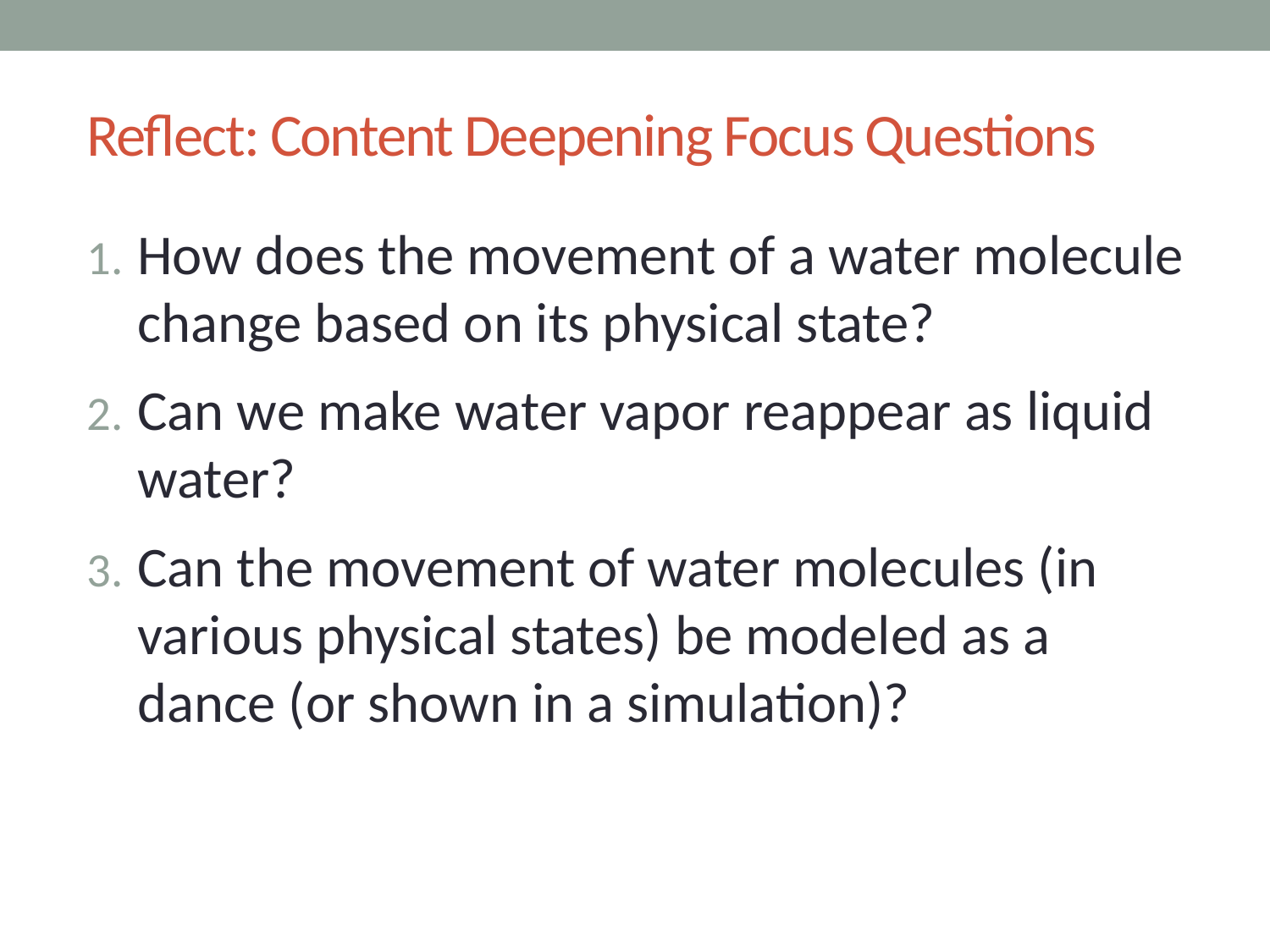

# Reflect: Content Deepening Focus Questions
How does the movement of a water molecule change based on its physical state?
Can we make water vapor reappear as liquid water?
Can the movement of water molecules (in various physical states) be modeled as a dance (or shown in a simulation)?